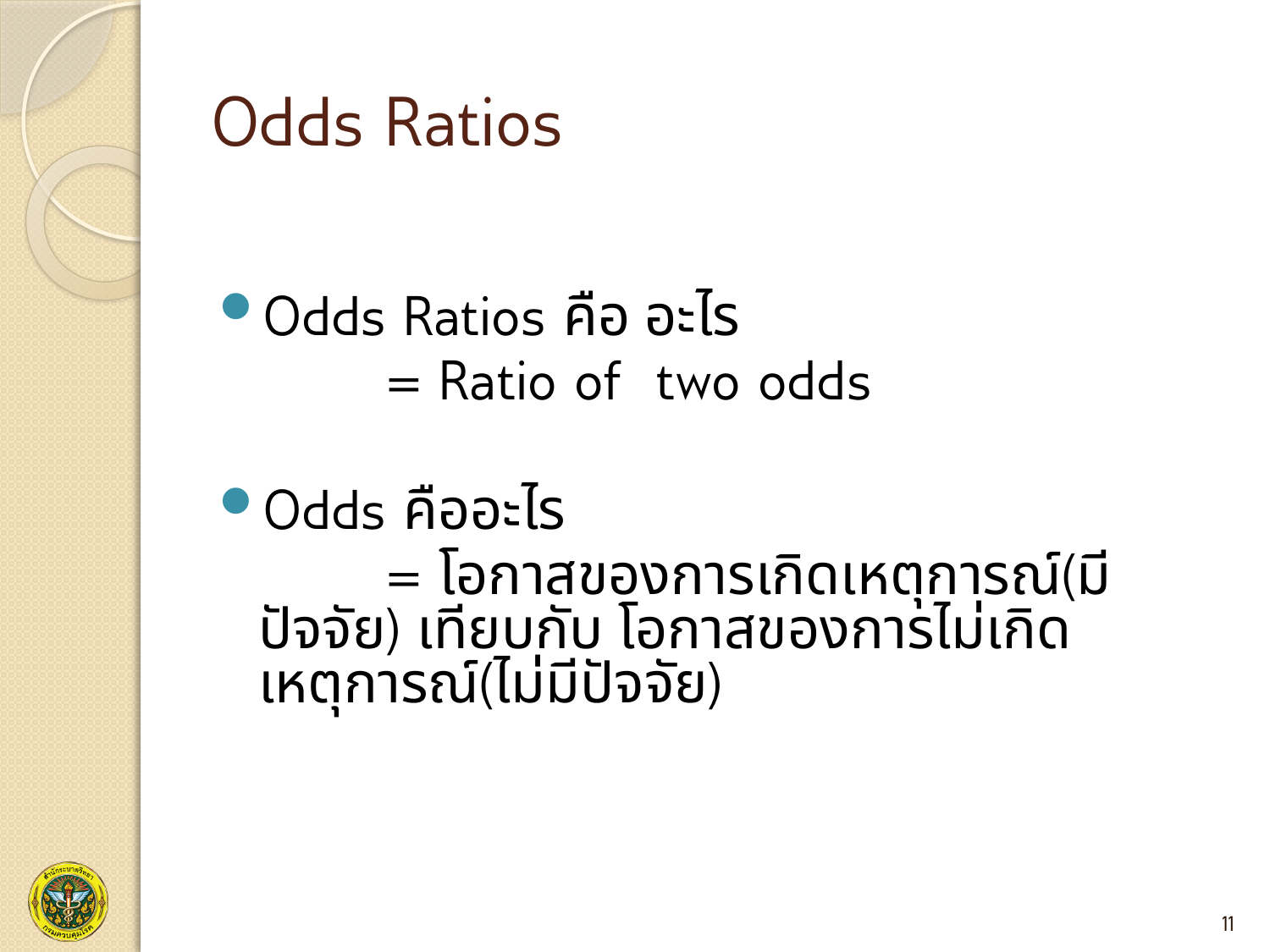

# Odds Ratios
Odds Ratios คือ อะไร
		= Ratio of  two odds

Odds คืออะไร
		= โอกาสของการเกิดเหตุการณ์(มีปัจจัย) เทียบกับ โอกาสของการไม่เกิดเหตุการณ์(ไม่มีปัจจัย)
11